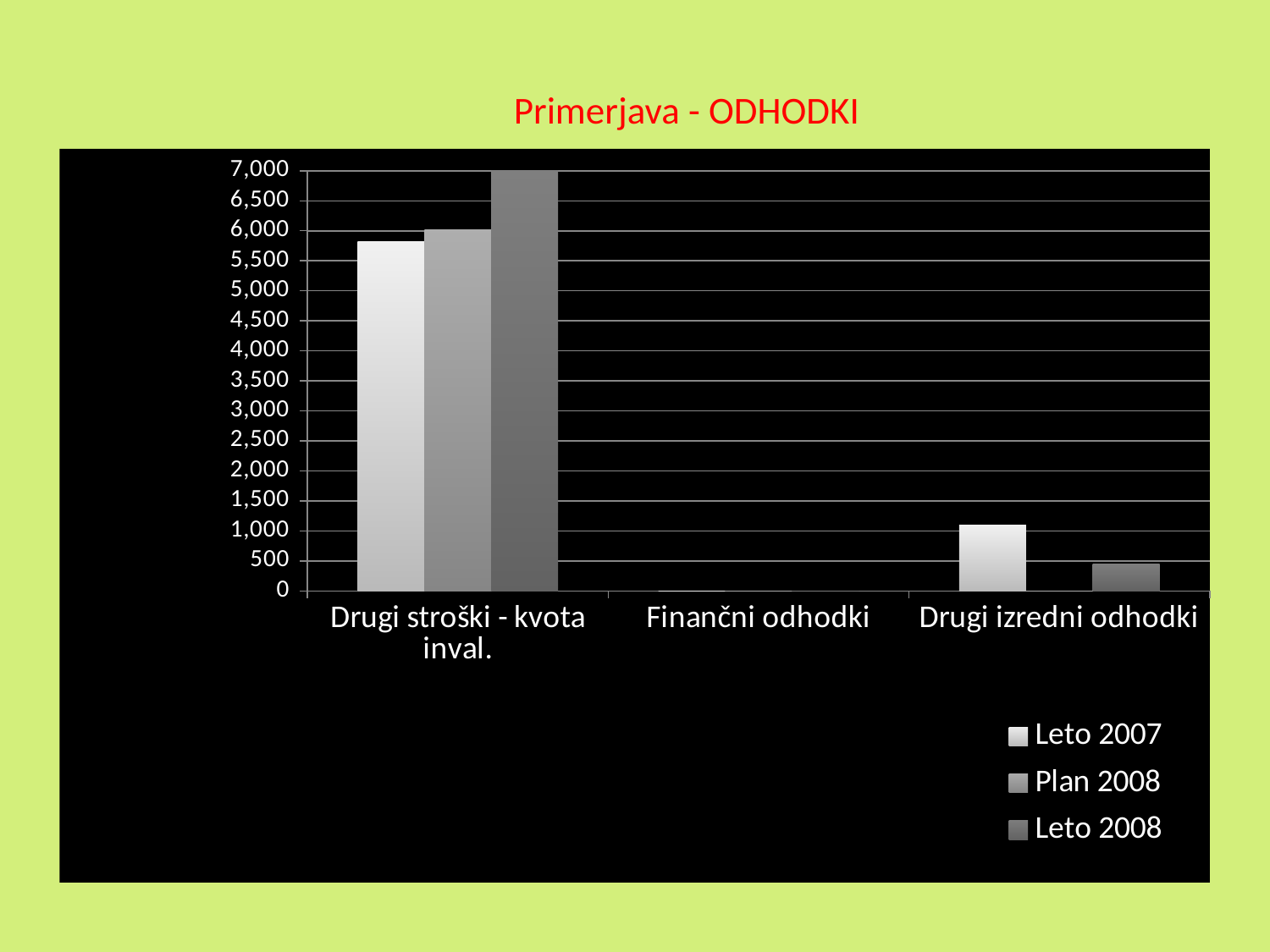

# Primerjava - ODHODKI

### Chart

| Category | Leto 2007 | Plan 2008 | Leto 2008 |
|---|---|---|---|
| Drugi stroški - kvota inval. | 5826.81 | 6017.32 | 12255.14 |
| Finančni odhodki | 0.0 | 0.0 | 0.0 |
| Drugi izredni odhodki | 1100.0 | 0.0 | 450.0 |